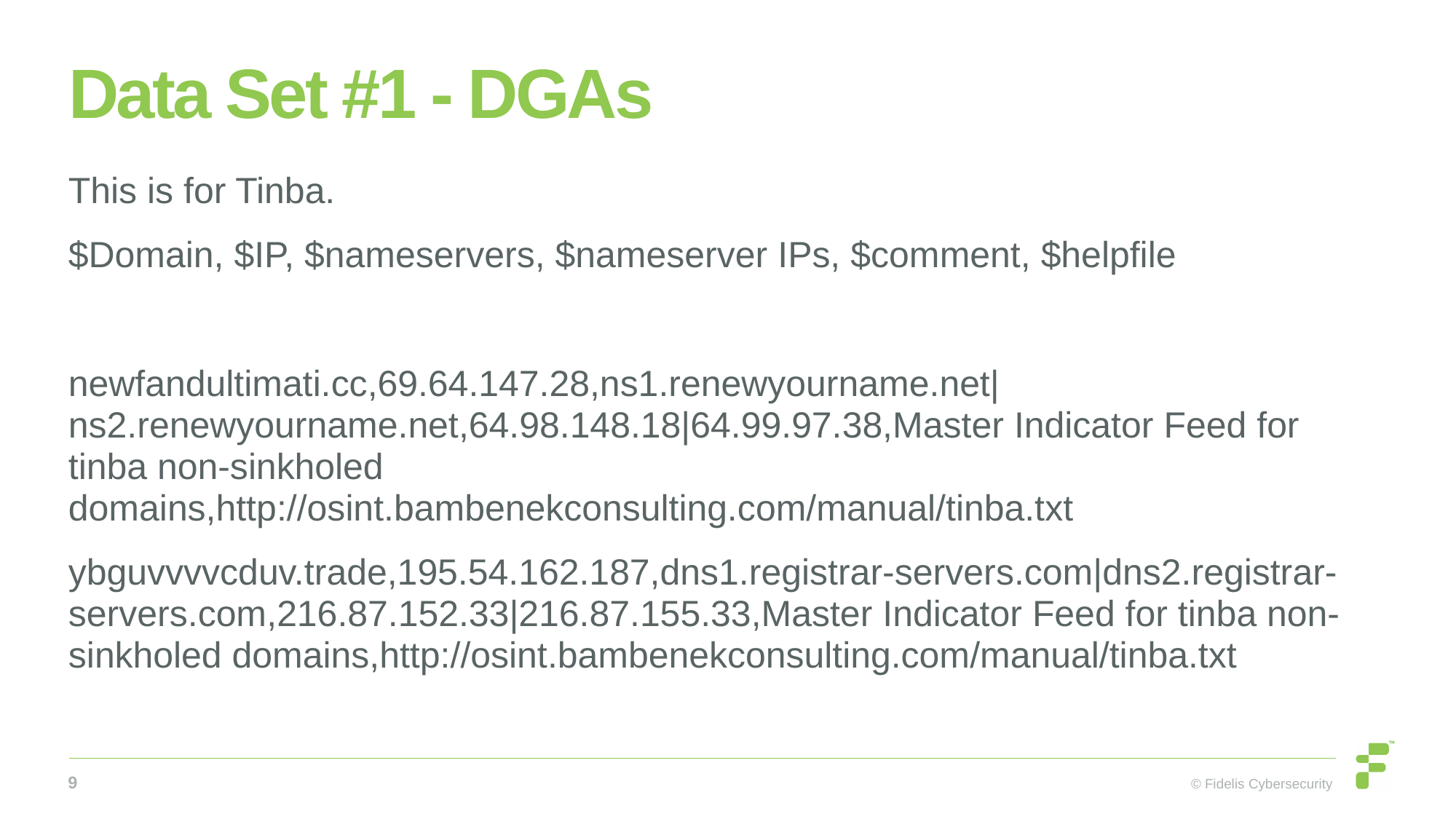

# Data Set #1 - DGAs
This is for Tinba.
$Domain, $IP, $nameservers, $nameserver IPs, $comment, $helpfile

newfandultimati.cc,69.64.147.28,ns1.renewyourname.net|ns2.renewyourname.net,64.98.148.18|64.99.97.38,Master Indicator Feed for tinba non-sinkholed domains,http://osint.bambenekconsulting.com/manual/tinba.txt
ybguvvvvcduv.trade,195.54.162.187,dns1.registrar-servers.com|dns2.registrar-servers.com,216.87.152.33|216.87.155.33,Master Indicator Feed for tinba non-sinkholed domains,http://osint.bambenekconsulting.com/manual/tinba.txt

9